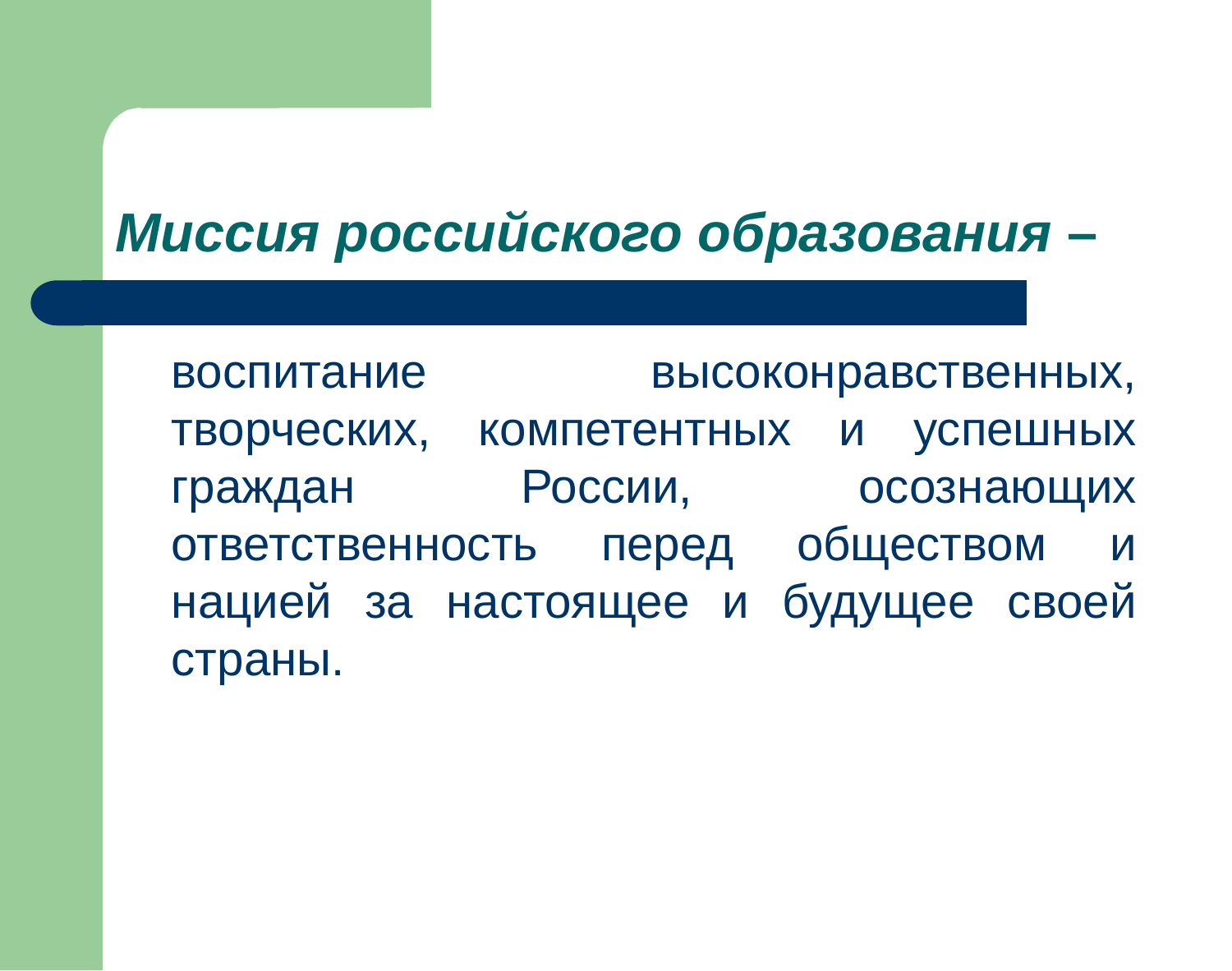

# Миссия российского образования –
	воспитание высоконравственных, творческих, компетентных и успешных граждан России, осознающих ответственность перед обществом и нацией за настоящее и будущее своей страны.